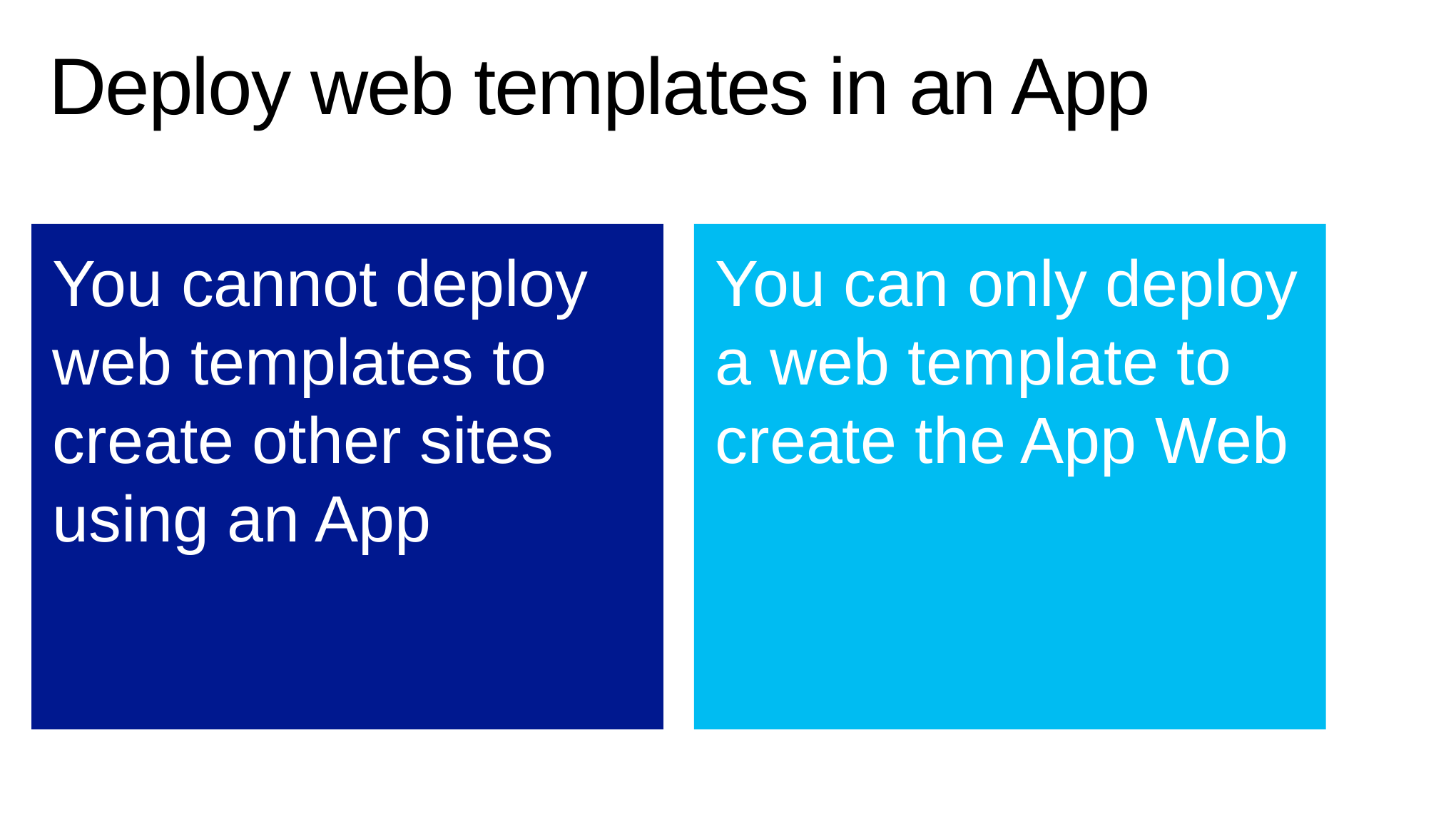

# Deploy web templates in an App
You cannot deploy web templates to create other sites using an App
You can only deploy a web template to create the App Web